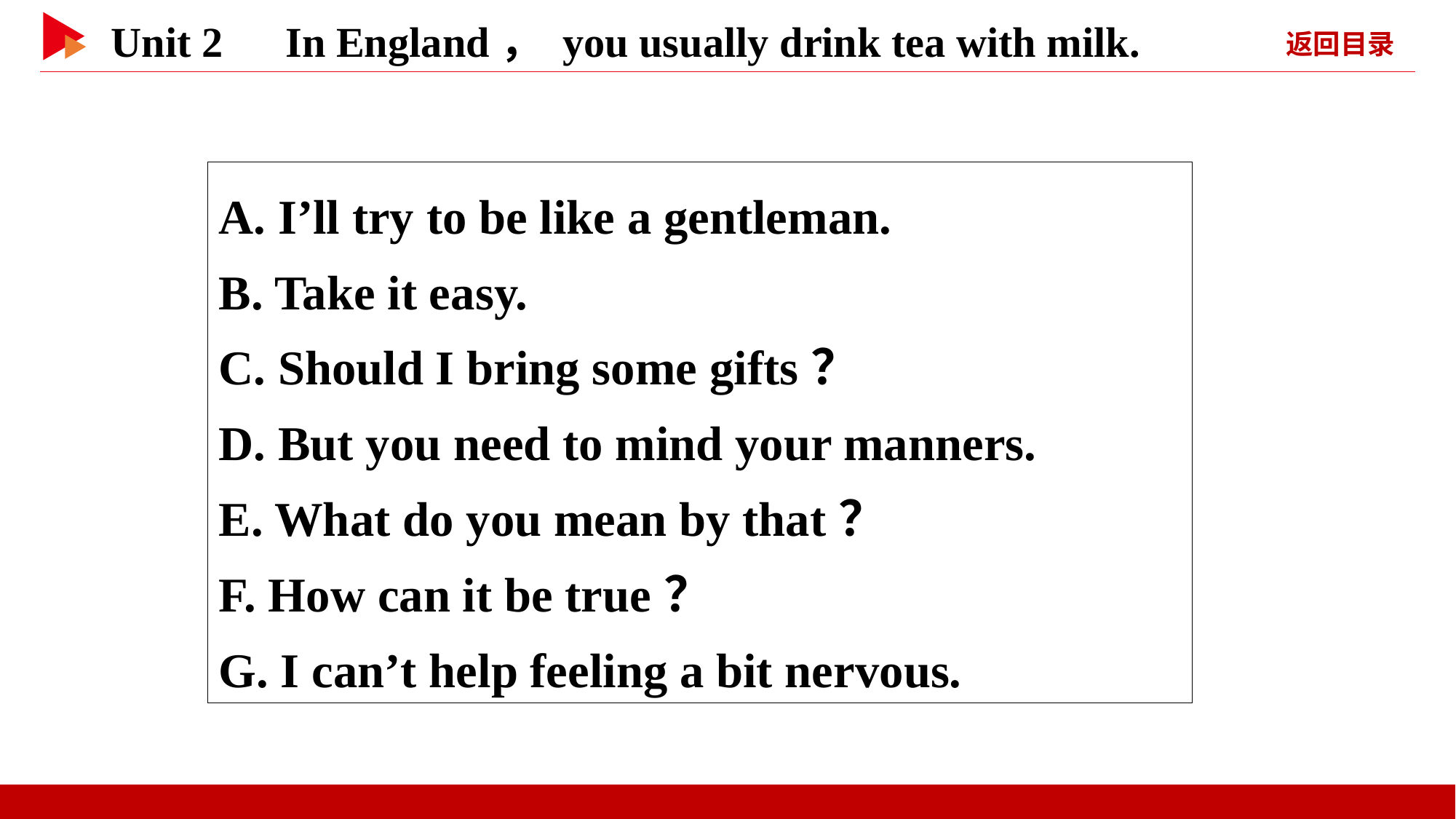

A. I’ll try to be like a gentleman.
B. Take it easy.
C. Should I bring some gifts？
D. But you need to mind your manners.
E. What do you mean by that？
F. How can it be true？
G. I can’t help feeling a bit nervous.